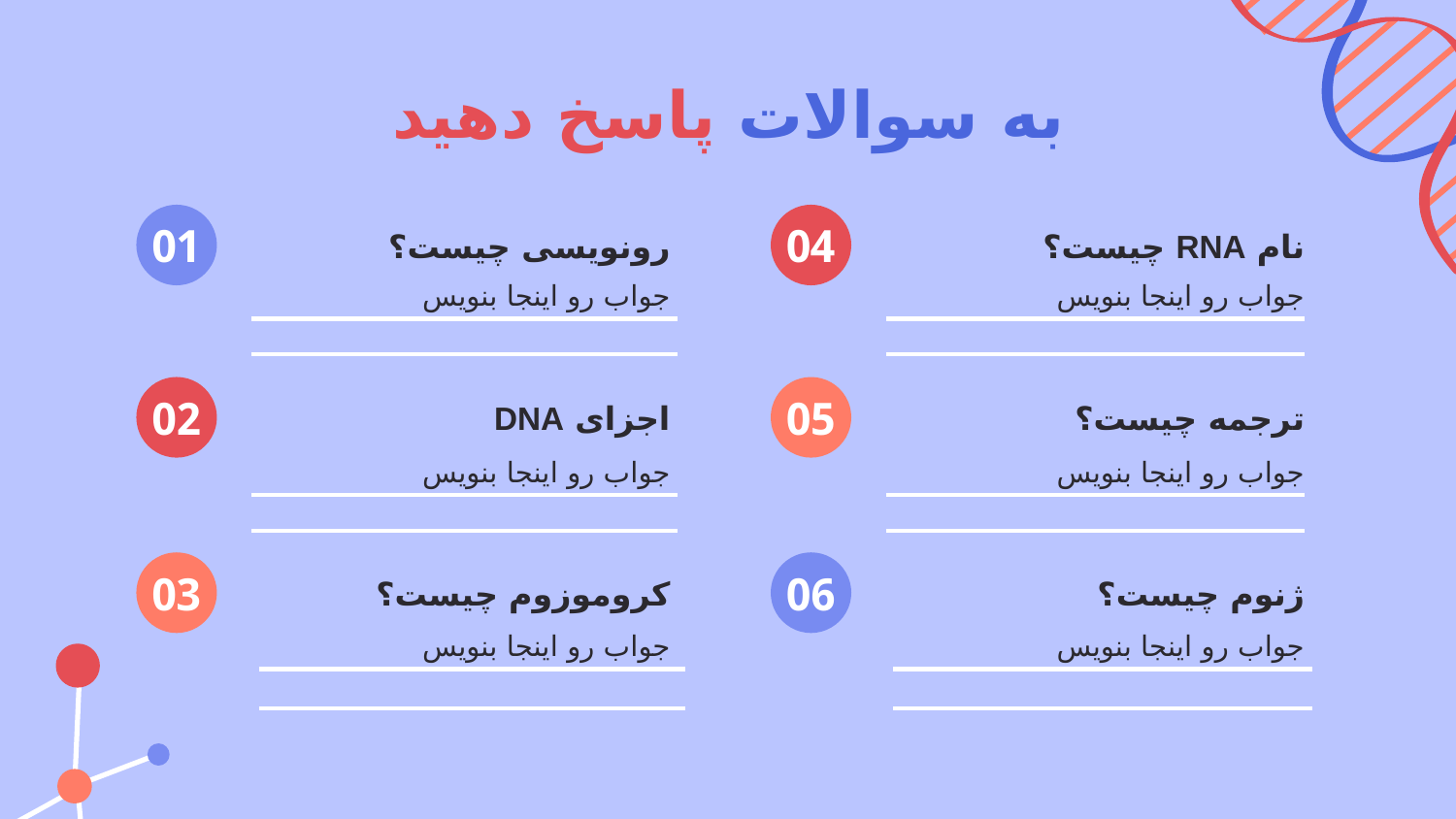

# به سوالات پاسخ دهید
01
04
رونویسی چیست؟
نام RNA چیست؟
جواب رو اینجا بنویس
جواب رو اینجا بنویس
02
05
ترجمه چیست؟
اجزای DNA
جواب رو اینجا بنویس
جواب رو اینجا بنویس
03
06
کروموزوم چیست؟
ژنوم چیست؟
جواب رو اینجا بنویس
جواب رو اینجا بنویس